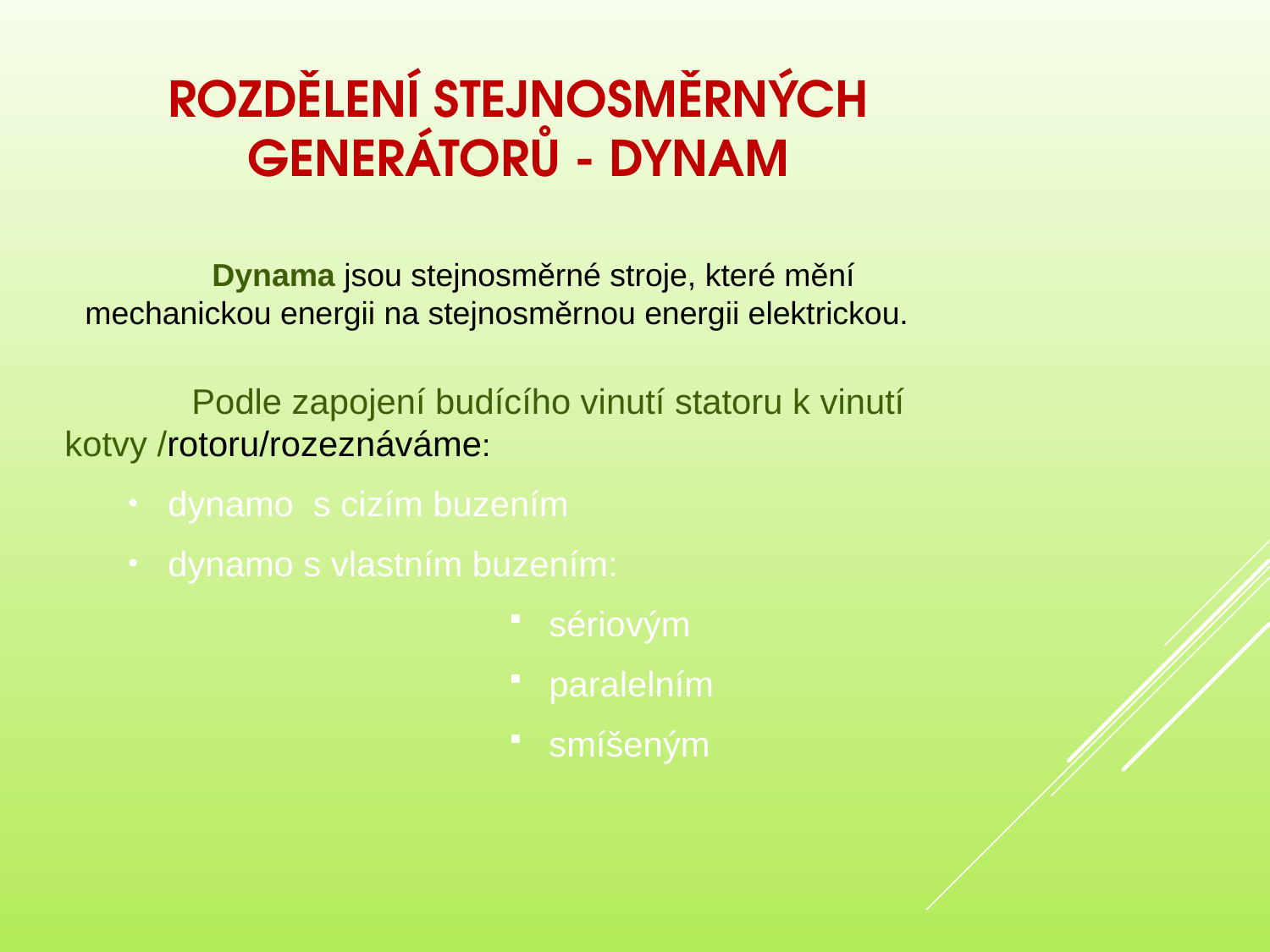

# Rozdělení stejnosměrných generátorů - dynam
	Dynama jsou stejnosměrné stroje, které mění mechanickou energii na stejnosměrnou energii elektrickou.
	Podle zapojení budícího vinutí statoru k vinutí kotvy /rotoru/rozeznáváme:
dynamo  s cizím buzením
dynamo s vlastním buzením:
sériovým
paralelním
smíšeným